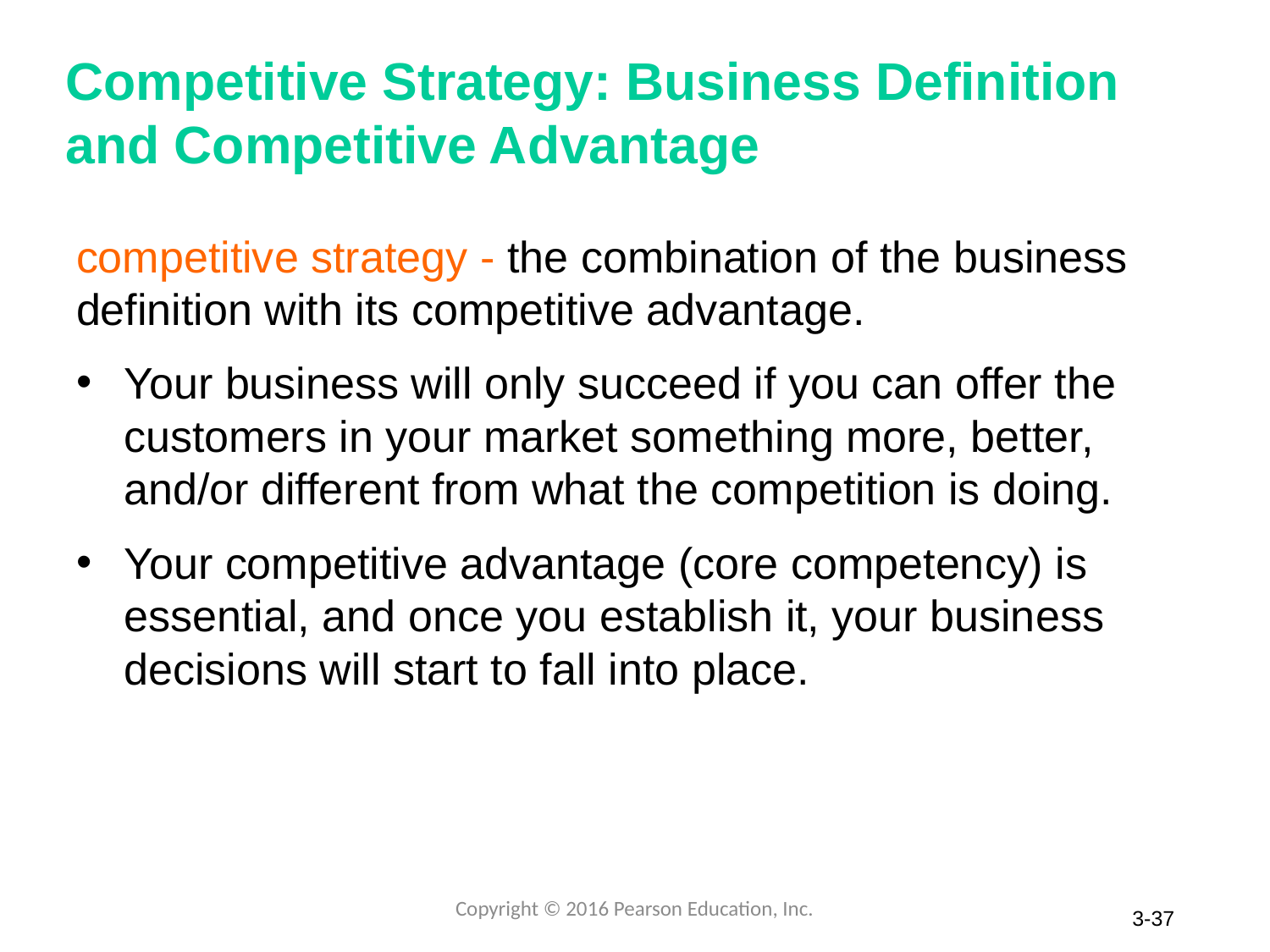

# Competitive Strategy: Business Definition and Competitive Advantage
competitive strategy - the combination of the business definition with its competitive advantage.

Your business will only succeed if you can offer the customers in your market something more, better, and/or different from what the competition is doing.

Your competitive advantage (core competency) is essential, and once you establish it, your business decisions will start to fall into place.

Copyright © 2016 Pearson Education, Inc.